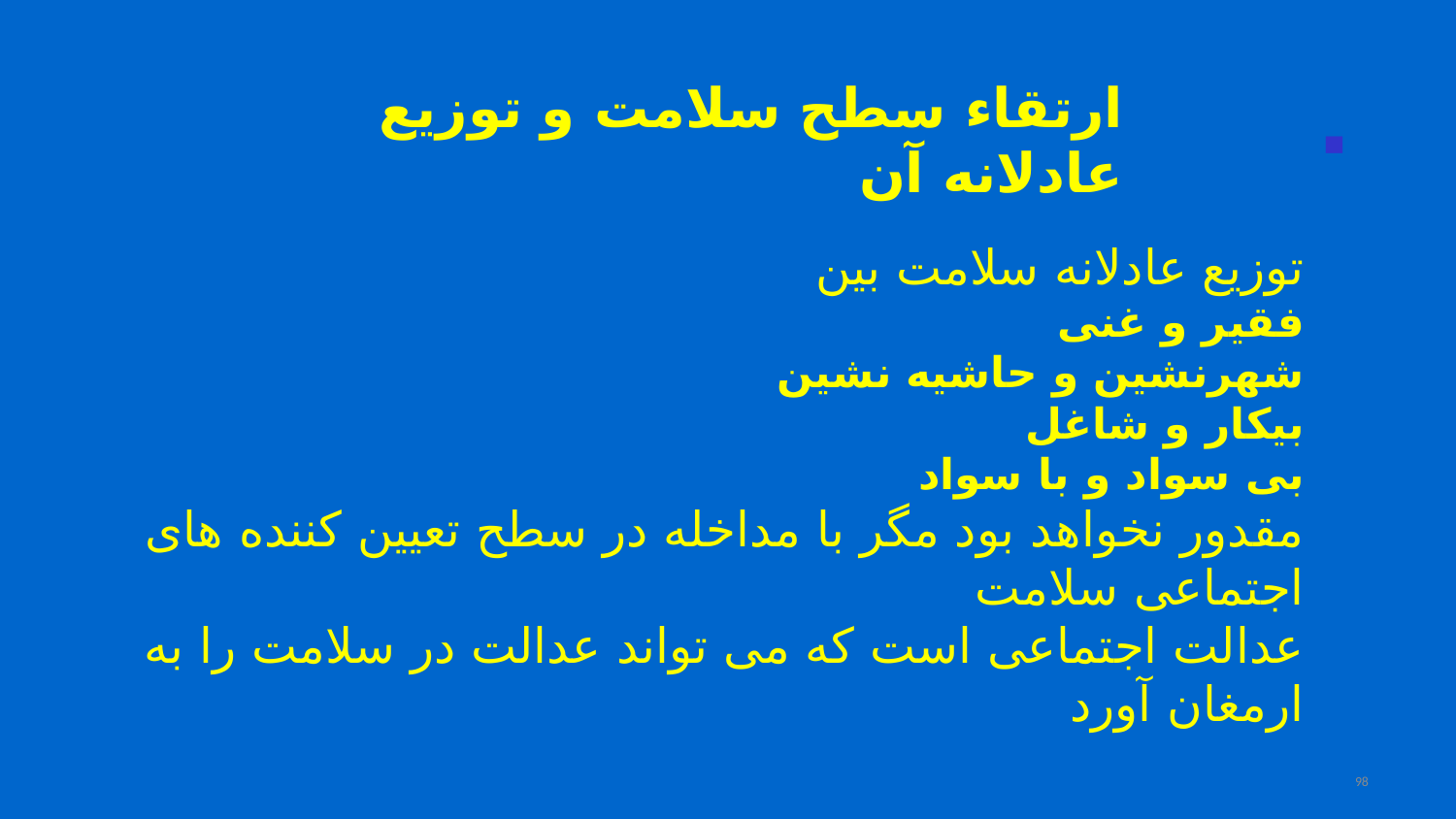

ارتقاء سطح سلامت و توزیع عادلانه آن
# توزیع عادلانه سلامت بین فقیر و غنی شهرنشین و حاشیه نشین بیکار و شاغل بی سواد و با سواد مقدور نخواهد بود مگر با مداخله در سطح تعیین کننده های اجتماعی سلامت عدالت اجتماعی است که می تواند عدالت در سلامت را به ارمغان آورد
98